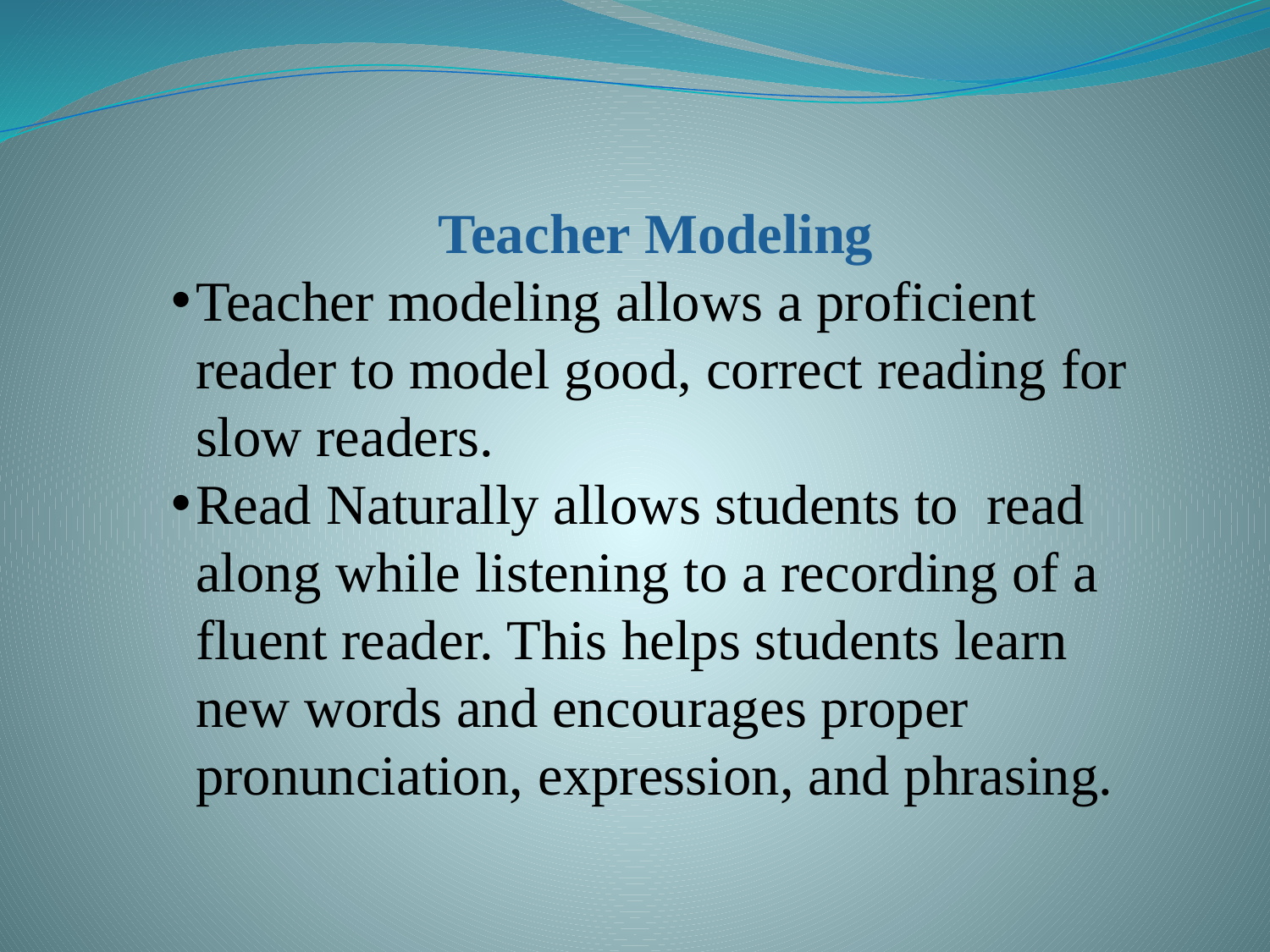

Teacher Modeling
Teacher modeling allows a proficient reader to model good, correct reading for slow readers.
Read Naturally allows students to  read along while listening to a recording of a fluent reader. This helps students learn new words and encourages proper pronunciation, expression, and phrasing.